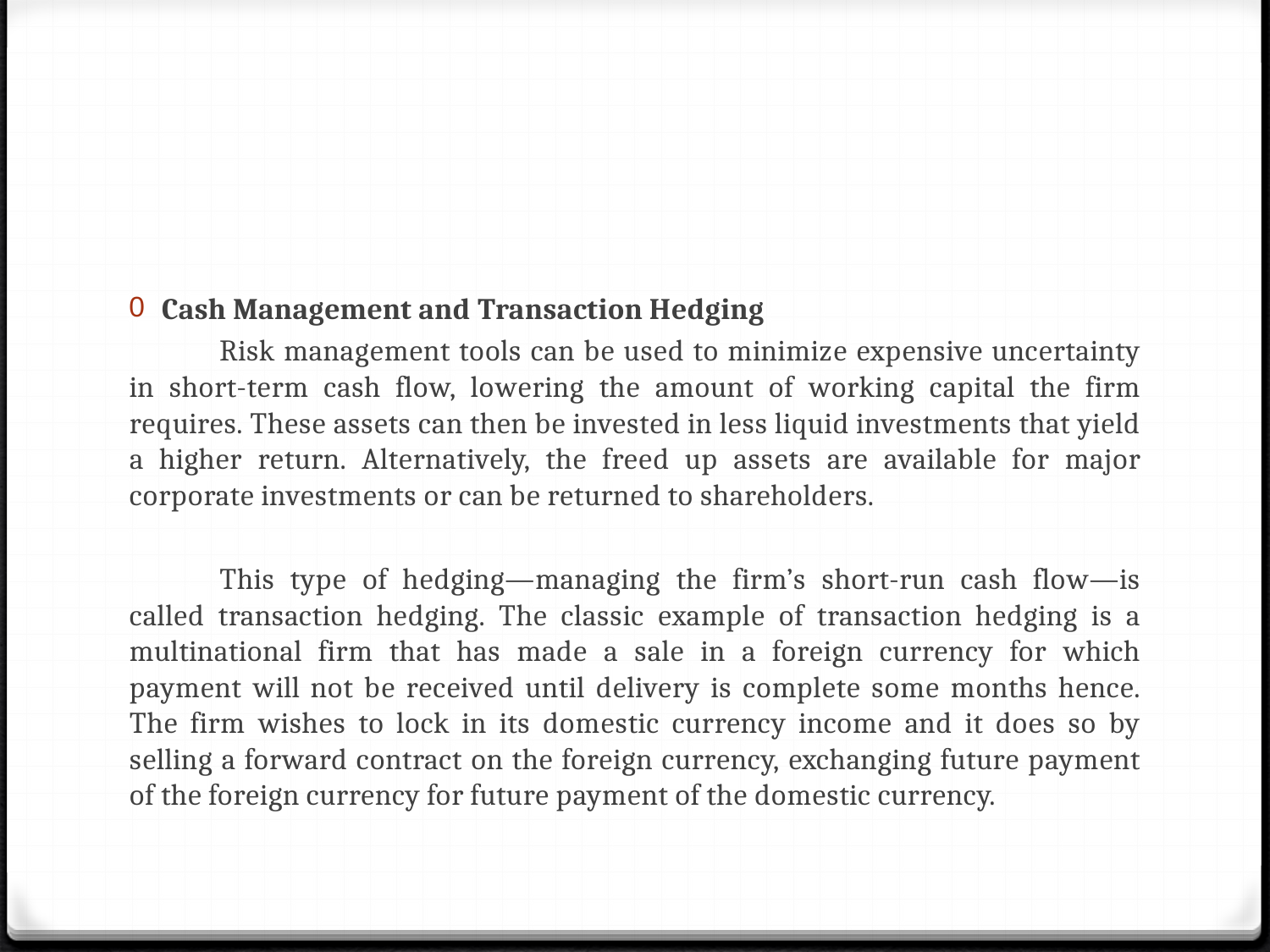

#
Cash Management and Transaction Hedging
	Risk management tools can be used to minimize expensive uncertainty in short-term cash flow, lowering the amount of working capital the firm requires. These assets can then be invested in less liquid investments that yield a higher return. Alternatively, the freed up assets are available for major corporate investments or can be returned to shareholders.

	This type of hedging—managing the firm’s short-run cash flow—is called transaction hedging. The classic example of transaction hedging is a multinational firm that has made a sale in a foreign currency for which payment will not be received until delivery is complete some months hence. The firm wishes to lock in its domestic currency income and it does so by selling a forward contract on the foreign currency, exchanging future payment of the foreign currency for future payment of the domestic currency.